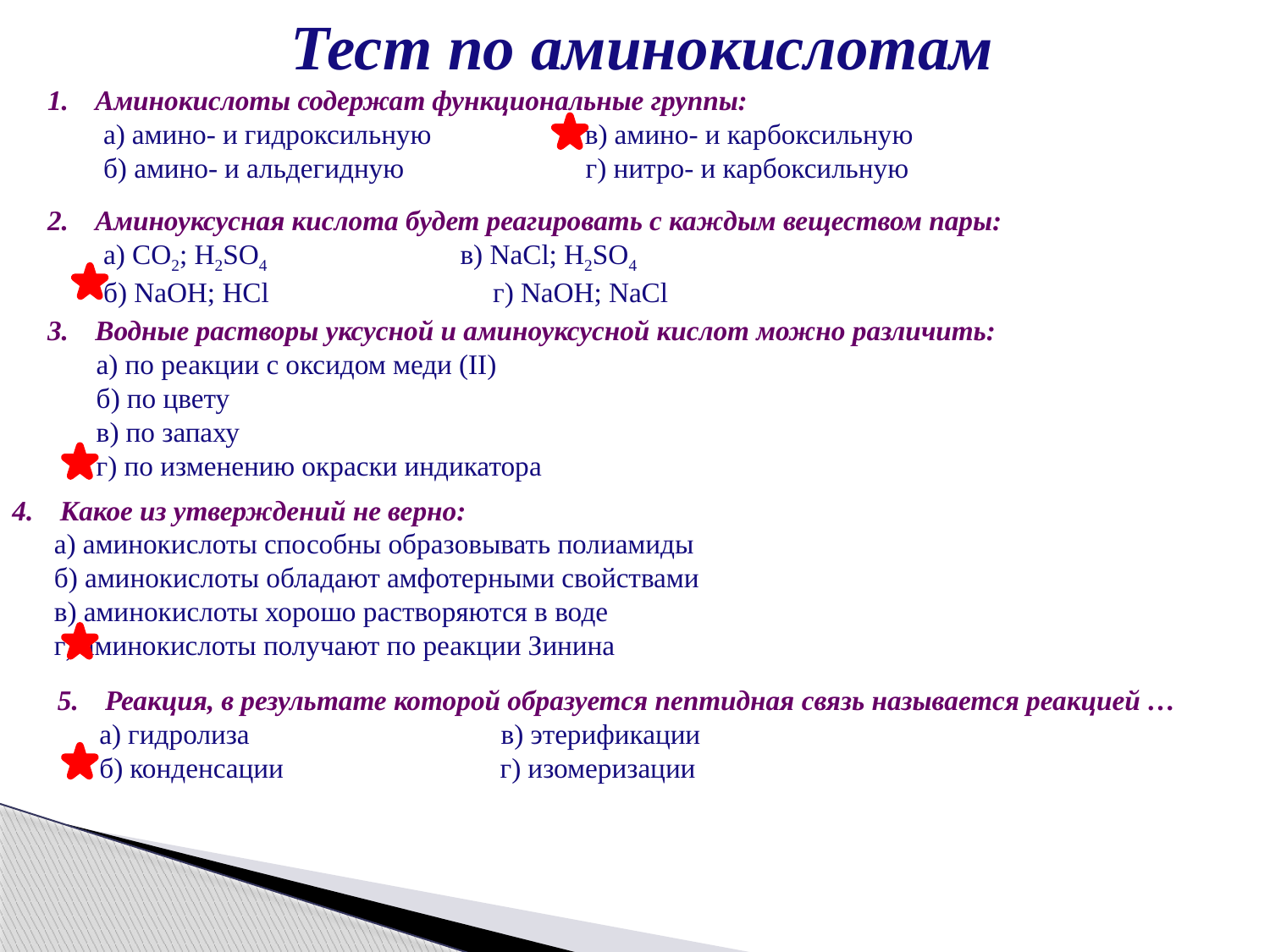

Тест по аминокислотам
Аминокислоты содержат функциональные группы:
        а) амино- и гидроксильную                      в) амино- и карбоксильную
        б) амино- и альдегидную                          г) нитро- и карбоксильную

Аминоуксусная кислота будет реагировать с каждым веществом пары:
        а) CO2; H2SO4                                                в) NaCl; H2SO4
        б) NaOH; НCl                                г) NaOH; NaCl

Водные растворы уксусной и аминоуксусной кислот можно различить:
       а) по реакции с оксидом меди (II)
       б) по цвету
       в) по запаху
       г) по изменению окраски индикатора

Какое из утверждений не верно:
      а) аминокислоты способны образовывать полиамиды
      б) аминокислоты обладают амфотерными свойствами
      в) аминокислоты хорошо растворяются в воде
      г) аминокислоты получают по реакции Зинина

Реакция, в результате которой образуется пептидная связь называется реакцией …
      а) гидролиза                                    в) этерификации
      б) конденсации                               г) изомеризации